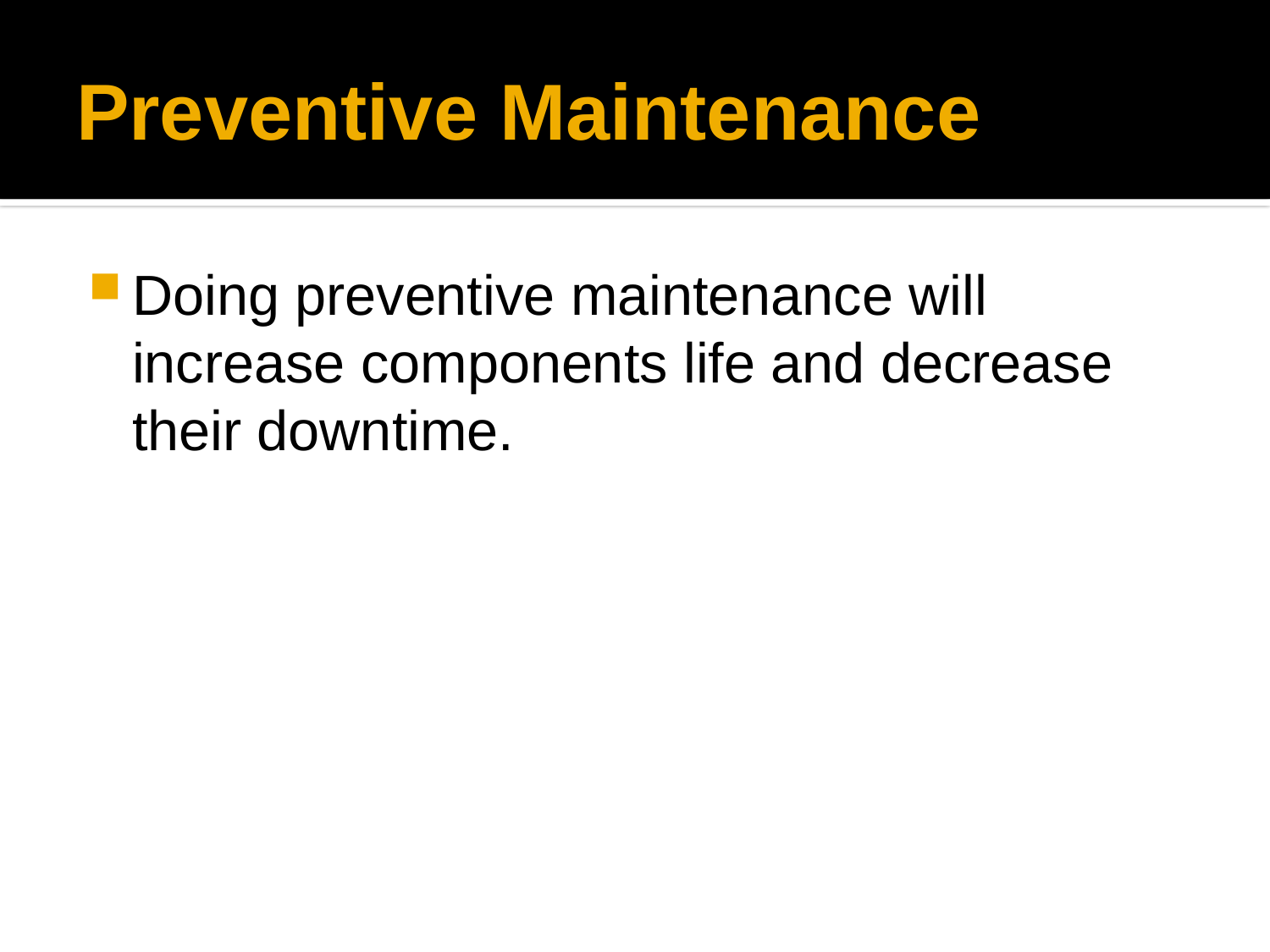

# Preventive Maintenance
Doing preventive maintenance will increase components life and decrease their downtime.